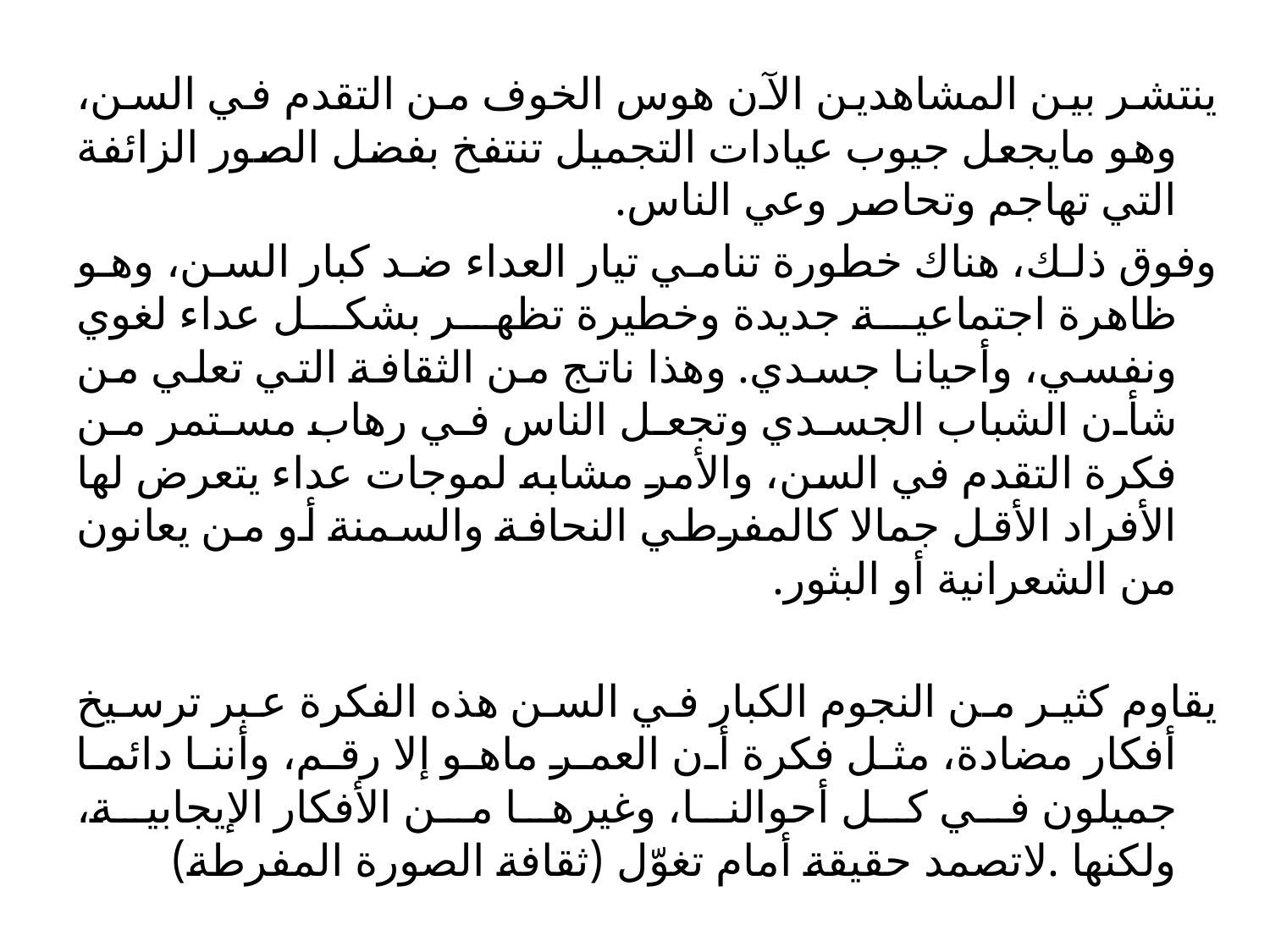

ينتشر بين المشاهدين الآن هوس الخوف من التقدم في السن، وهو مايجعل جيوب عيادات التجميل تنتفخ بفضل الصور الزائفة التي تهاجم وتحاصر وعي الناس.
وفوق ذلك، هناك خطورة تنامي تيار العداء ضد كبار السن، وهو ظاهرة اجتماعية جديدة وخطيرة تظهر بشكل عداء لغوي ونفسي، وأحيانا جسدي. وهذا ناتج من الثقافة التي تعلي من شأن الشباب الجسدي وتجعل الناس في رهاب مستمر من فكرة التقدم في السن، والأمر مشابه لموجات عداء يتعرض لها الأفراد الأقل جمالا كالمفرطي النحافة والسمنة أو من يعانون من الشعرانية أو البثور.

يقاوم كثير من النجوم الكبار في السن هذه الفكرة عبر ترسيخ أفكار مضادة، مثل فكرة أن العمر ماهو إلا رقم، وأننا دائما جميلون في كل أحوالنا، وغيرها من الأفكار الإيجابية، ولكنها .لاتصمد حقيقة أمام تغوّل (ثقافة الصورة المفرطة)